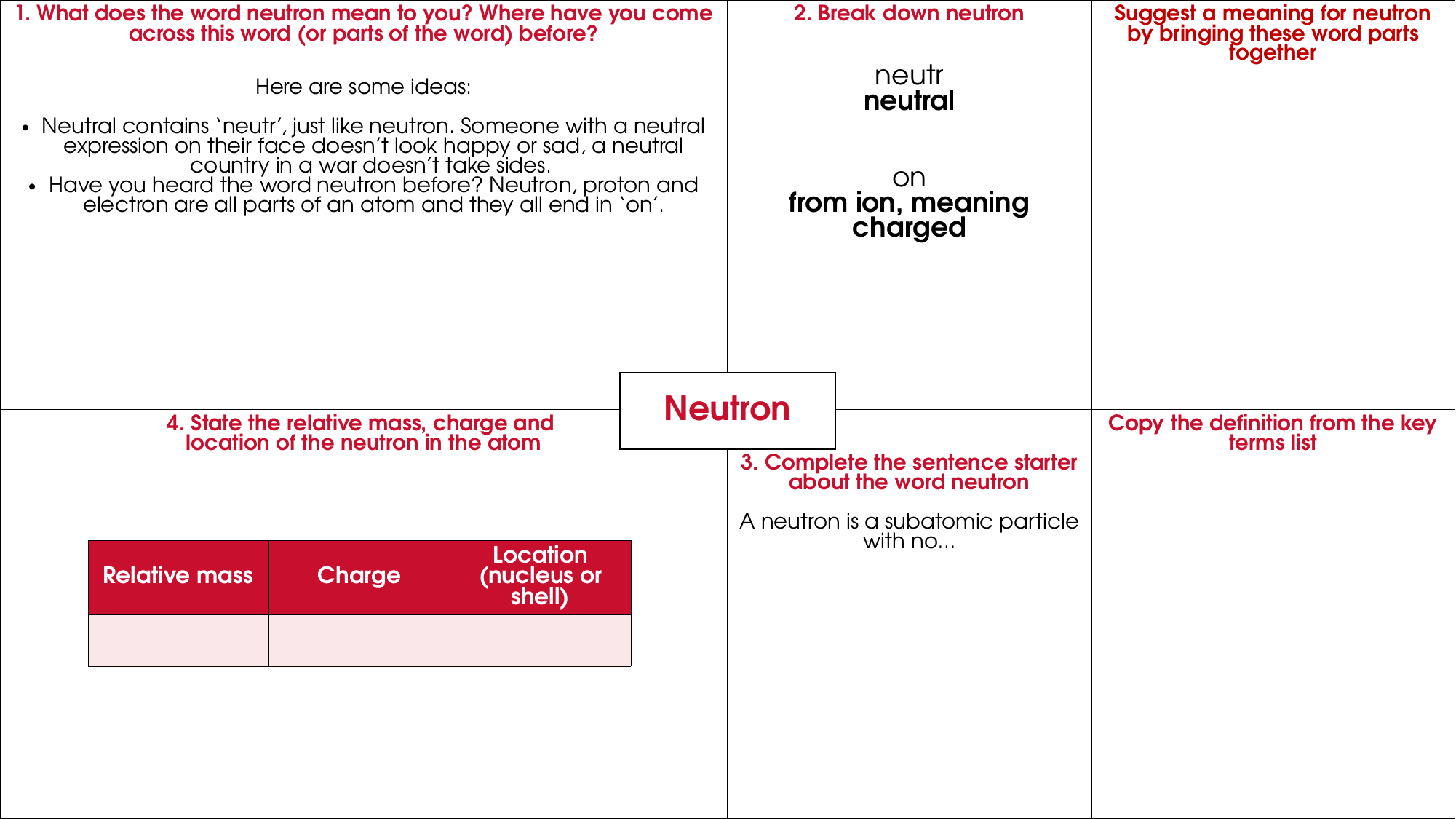

| 1. What does the word neutron mean to you? Where have you come across this word (or parts of the word) before? Here are some ideas: Neutral contains ‘neutr’, just like neutron. Someone with a neutral expression on their face doesn’t look happy or sad, a neutral country in a war doesn’t take sides. Have you heard the word neutron before? Neutron, proton and electron are all parts of an atom and they all end in ‘on’. | 2. Break down neutron neutr neutral on from ion, meaning charged | Suggest a meaning for neutron by bringing these word parts together |
| --- | --- | --- |
| 4. State the relative mass, charge and location of the neutron in the atom | 3. Complete the sentence starter about the word neutron A neutron is a subatomic particle with no… | Copy the definition from the key terms list |
| Neutron |
| --- |
| Relative mass | Charge | Location (nucleus or shell) |
| --- | --- | --- |
|  |  |  |